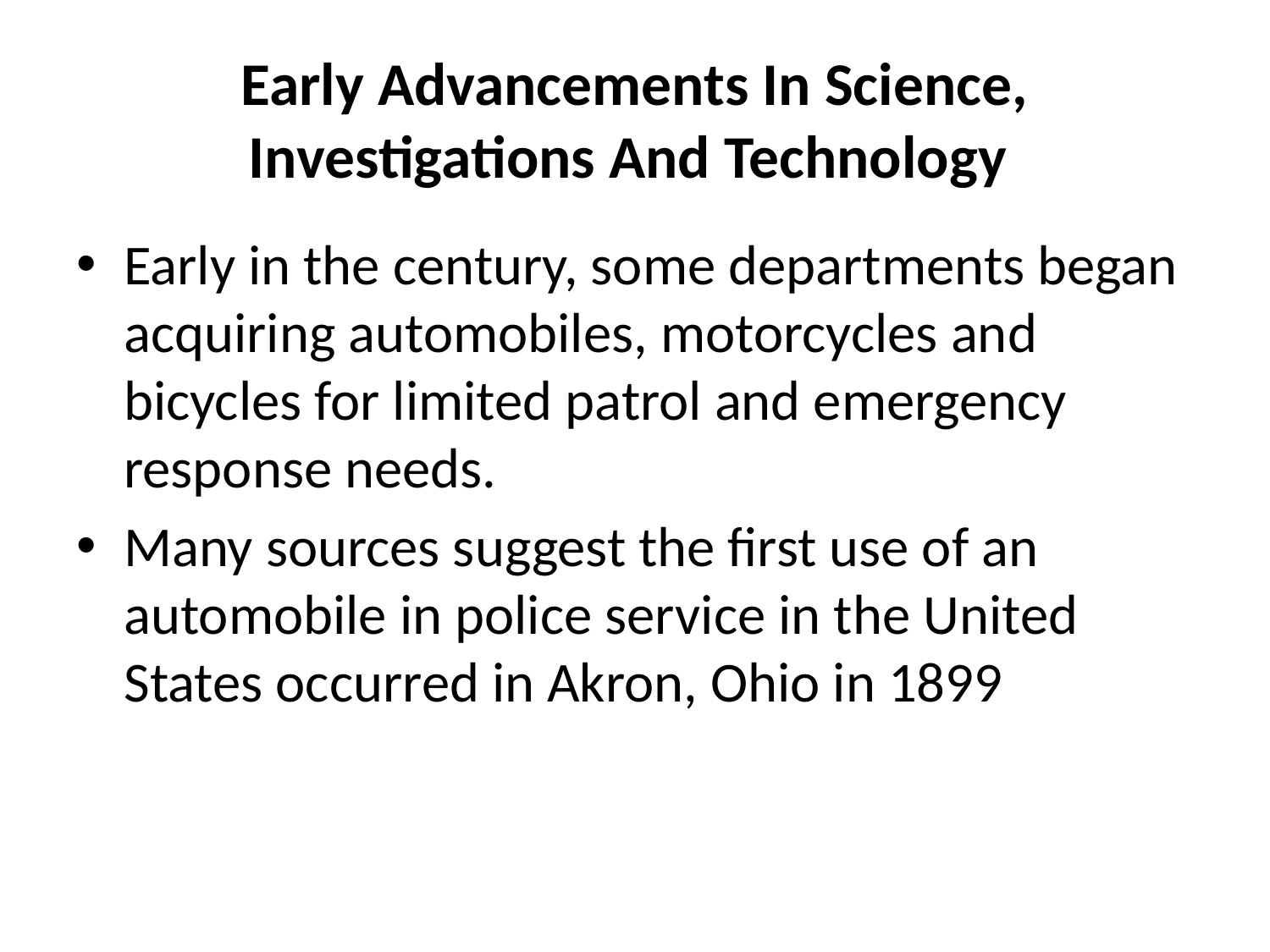

# Early Advancements In Science, Investigations And Technology
Early in the century, some departments began acquiring automobiles, motorcycles and bicycles for limited patrol and emergency response needs.
Many sources suggest the first use of an automobile in police service in the United States occurred in Akron, Ohio in 1899